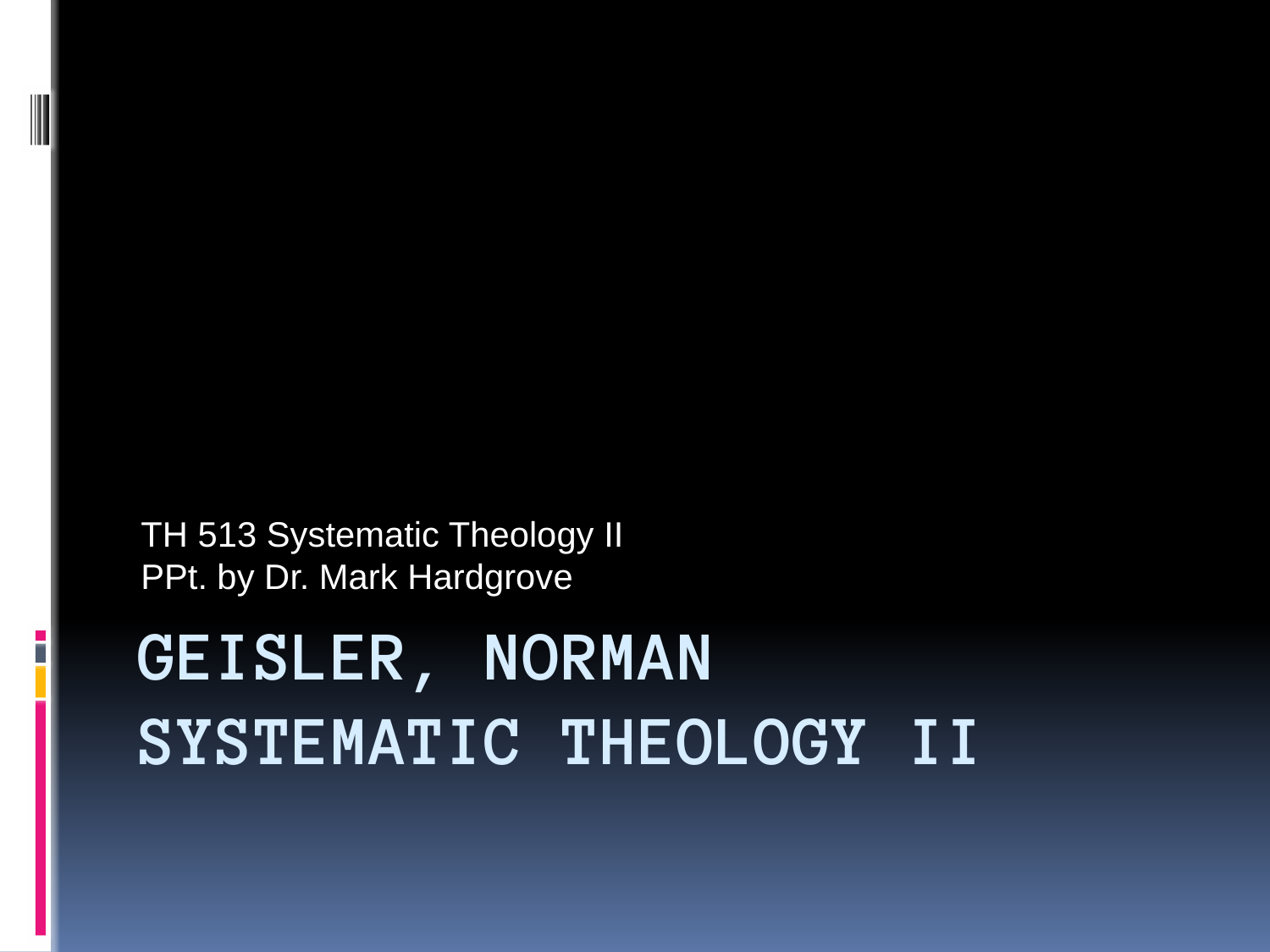

TH 513 Systematic Theology II
PPt. by Dr. Mark Hardgrove
# Geisler, Norman systematic theology ii